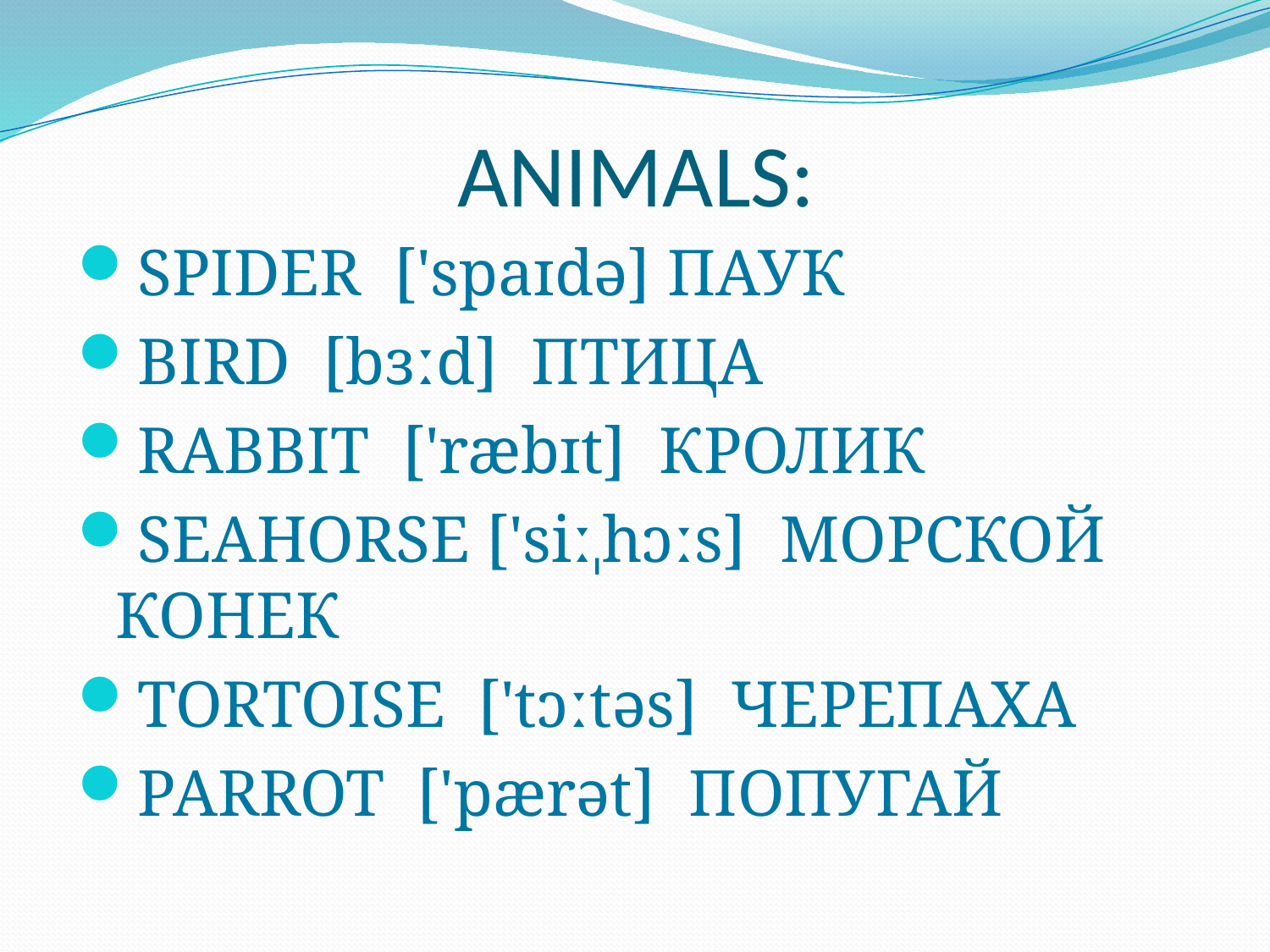

# ANIMALS:
SPIDER  ['spaɪdə] ПАУК
BIRD  [bɜːd]  ПТИЦА
RABBIT  ['ræbɪt]  КРОЛИК
SEAHORSE ['siːˌhɔːs]  МОРСКОЙ КОНЕК
TORTOISE  ['tɔːtəs]  ЧЕРЕПАХА
PARROT  ['pærət]  ПОПУГАЙ